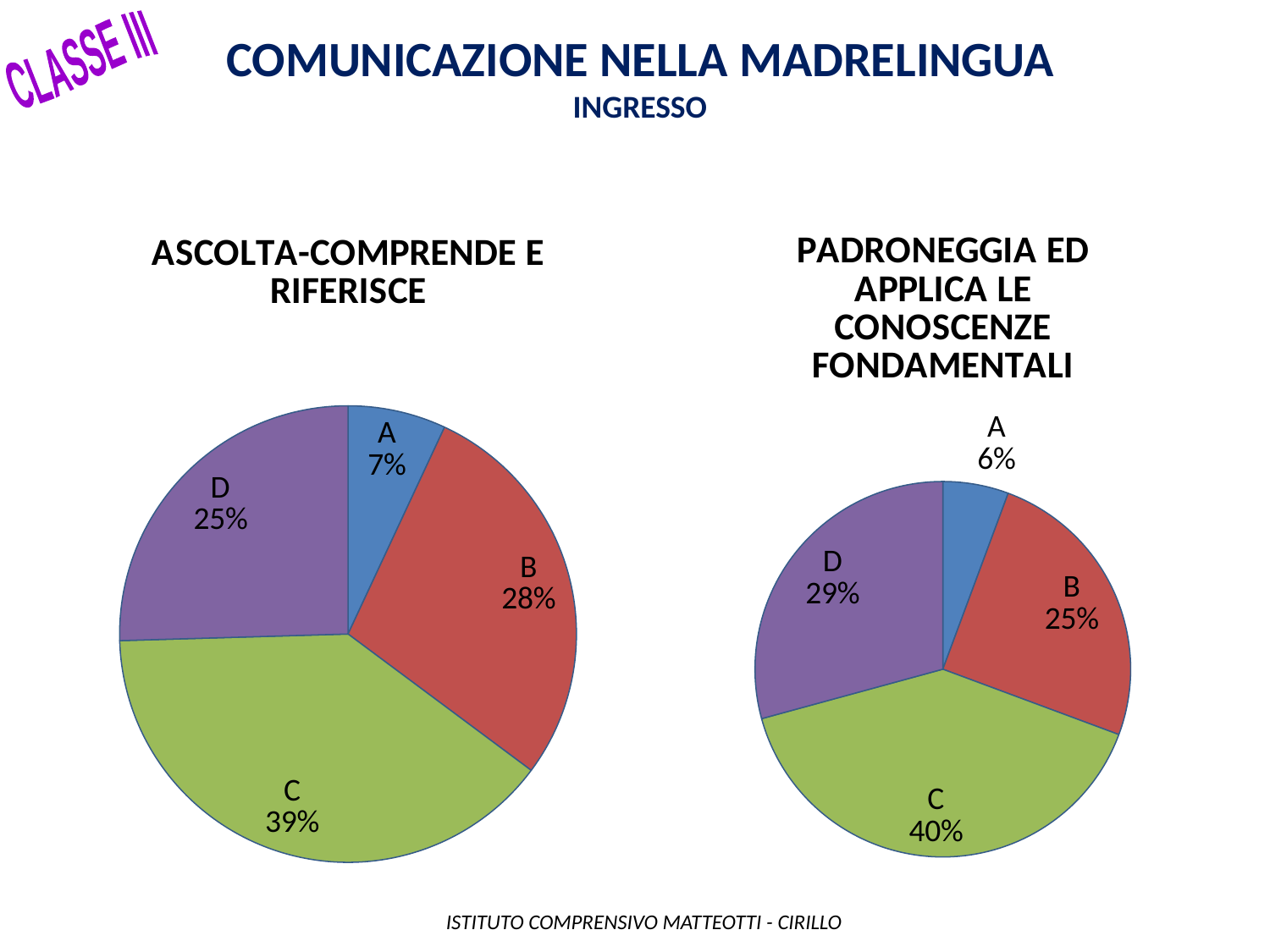

Comunicazione nella madrelingua
INGRESSO
CLASSE III

### Chart: PADRONEGGIA ED APPLICA LE CONOSCENZE FONDAMENTALI

| Category |  |
|---|---|
| A | 12.0 |
| B | 53.0 |
| C | 85.0 |
| D | 62.0 |

### Chart: ASCOLTA-COMPRENDE E RIFERISCE

| Category |  |
|---|---|
| A | 15.0 |
| B | 61.0 |
| C | 85.0 |
| D | 55.0 |
 ISTITUTO COMPRENSIVO MATTEOTTI - CIRILLO